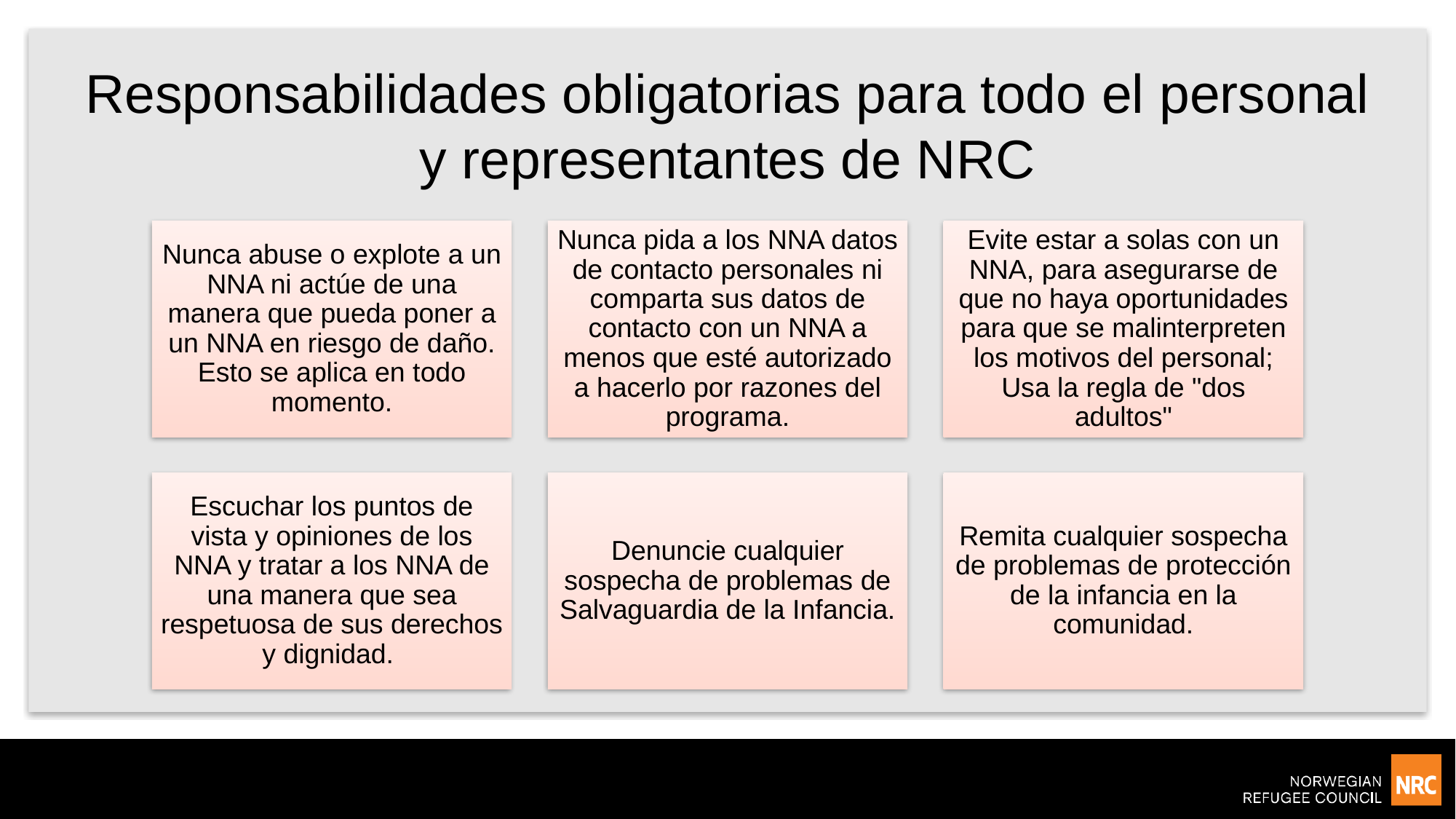

# Responsabilidades obligatorias para todo el personal y representantes de NRC
Nunca abuse o explote a un NNA ni actúe de una manera que pueda poner a un NNA en riesgo de daño. Esto se aplica en todo momento.
Nunca pida a los NNA datos de contacto personales ni comparta sus datos de contacto con un NNA a menos que esté autorizado a hacerlo por razones del programa.
Evite estar a solas con un NNA, para asegurarse de que no haya oportunidades para que se malinterpreten los motivos del personal; Usa la regla de "dos adultos"
Escuchar los puntos de vista y opiniones de los NNA y tratar a los NNA de una manera que sea respetuosa de sus derechos y dignidad.
Denuncie cualquier sospecha de problemas de Salvaguardia de la Infancia.
Remita cualquier sospecha de problemas de protección de la infancia en la comunidad.